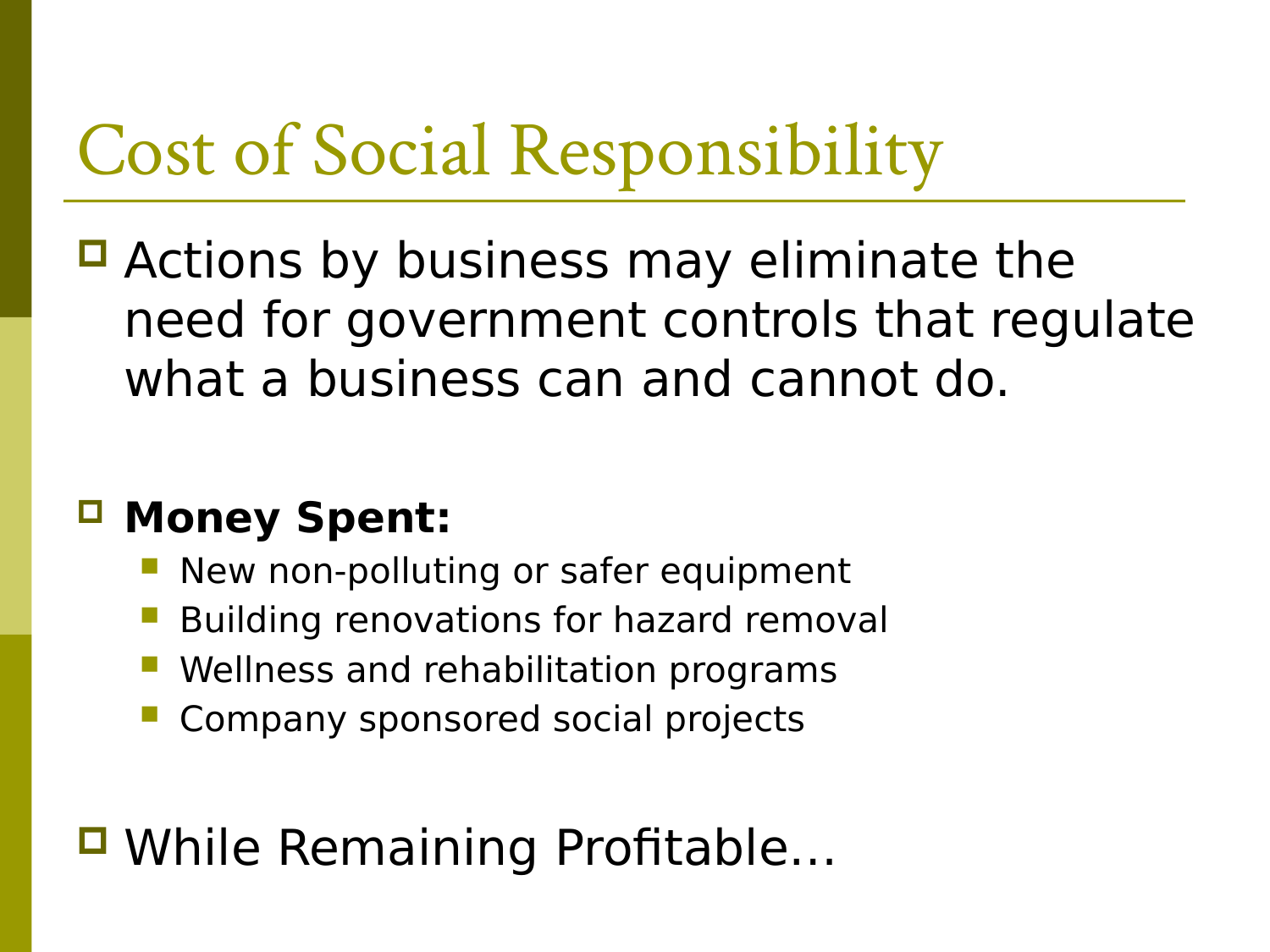

# Cost of Social Responsibility
Actions by business may eliminate the need for government controls that regulate what a business can and cannot do.

Money Spent:
New non-polluting or safer equipment
Building renovations for hazard removal
Wellness and rehabilitation programs
Company sponsored social projects

While Remaining Profitable…